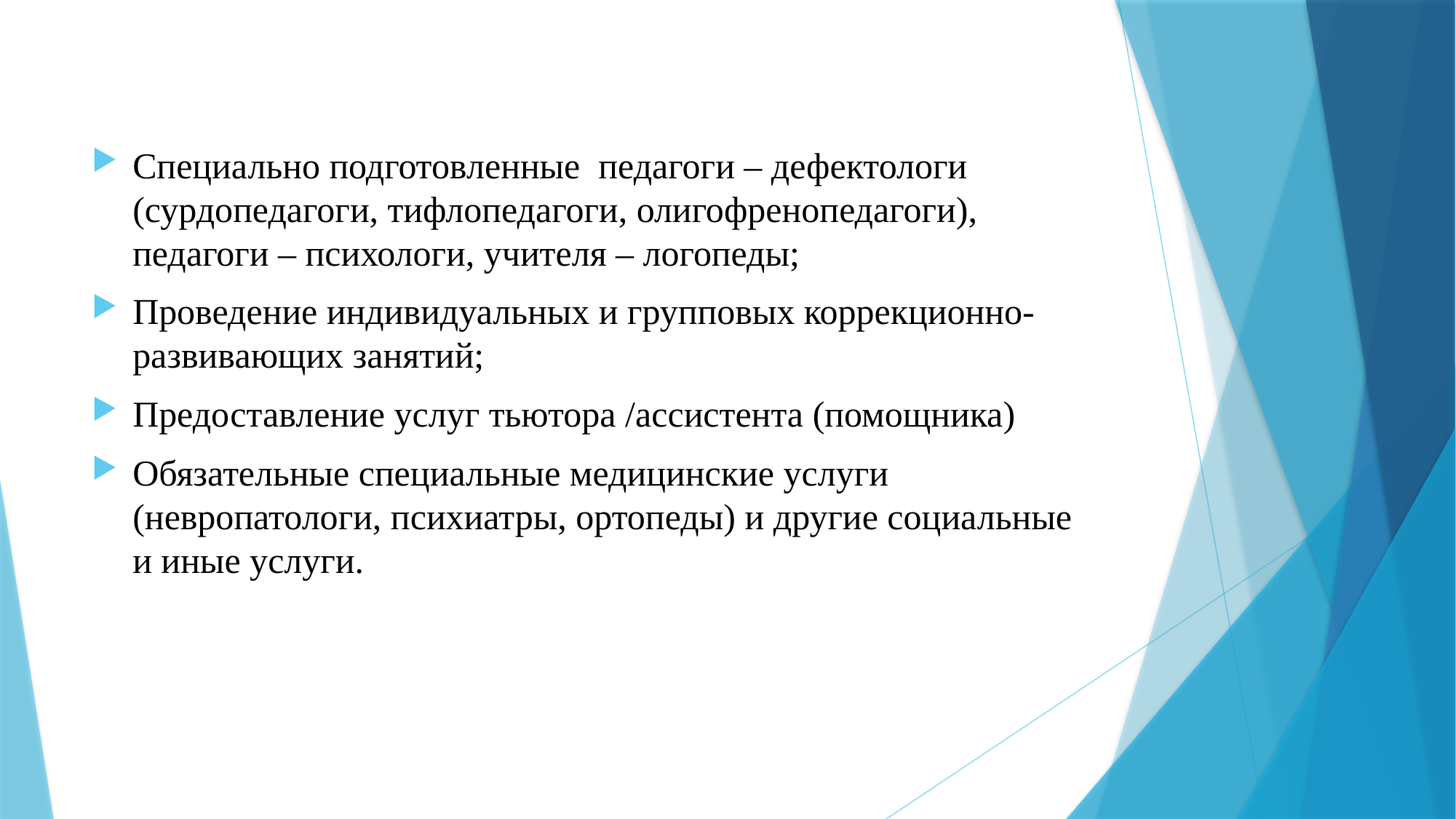

#
Специально подготовленные  педагоги – дефектологи (сурдопедагоги, тифлопедагоги, олигофренопедагоги), педагоги – психологи, учителя – логопеды;
Проведение индивидуальных и групповых коррекционно- развивающих занятий;
Предоставление услуг тьютора /ассистента (помощника)
Обязательные специальные медицинские услуги (невропатологи, психиатры, ортопеды) и другие социальные и иные услуги.